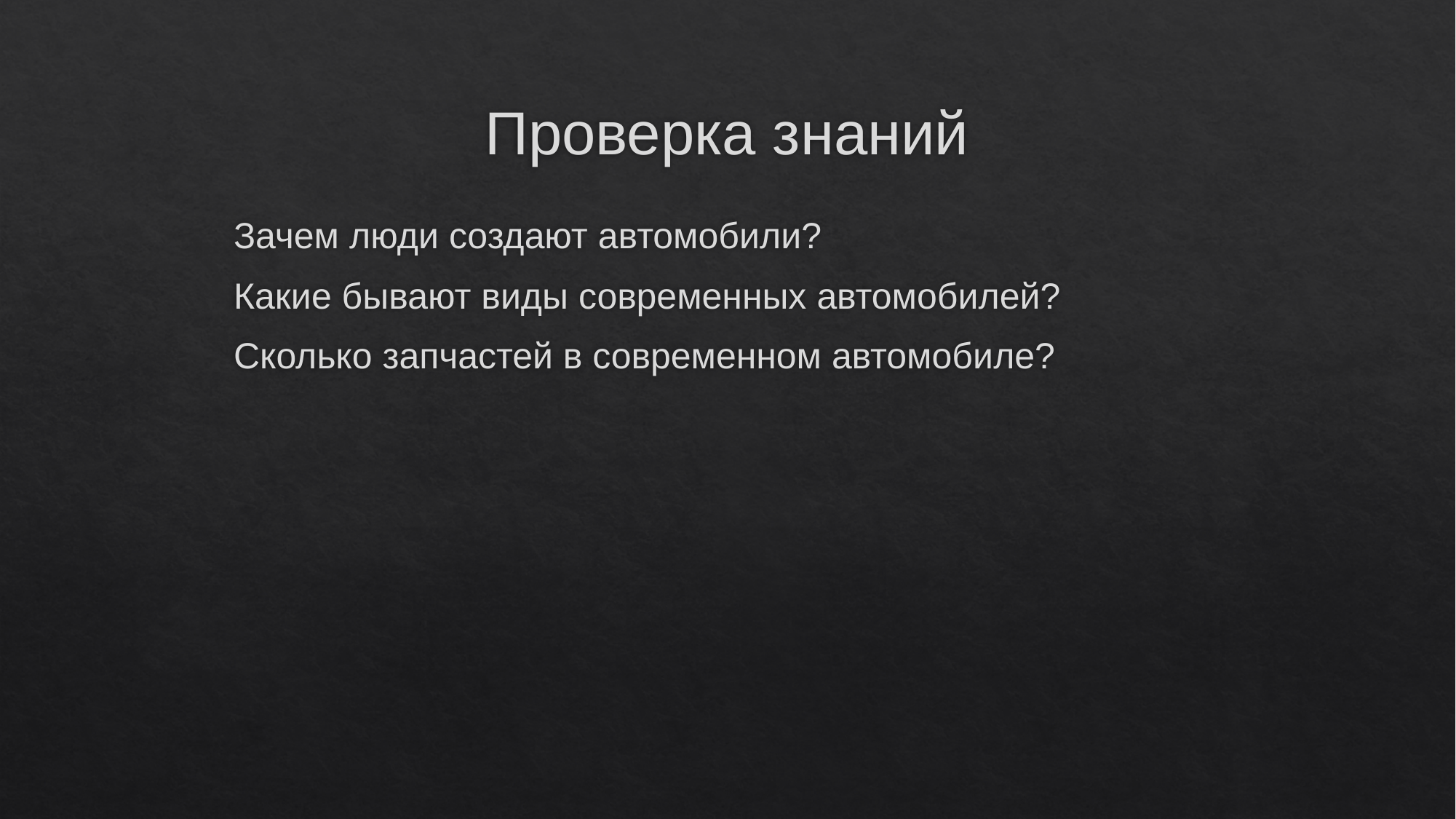

# Проверка знаний
	Зачем люди создают автомобили?
	Какие бывают виды современных автомобилей?
	Сколько запчастей в современном автомобиле?